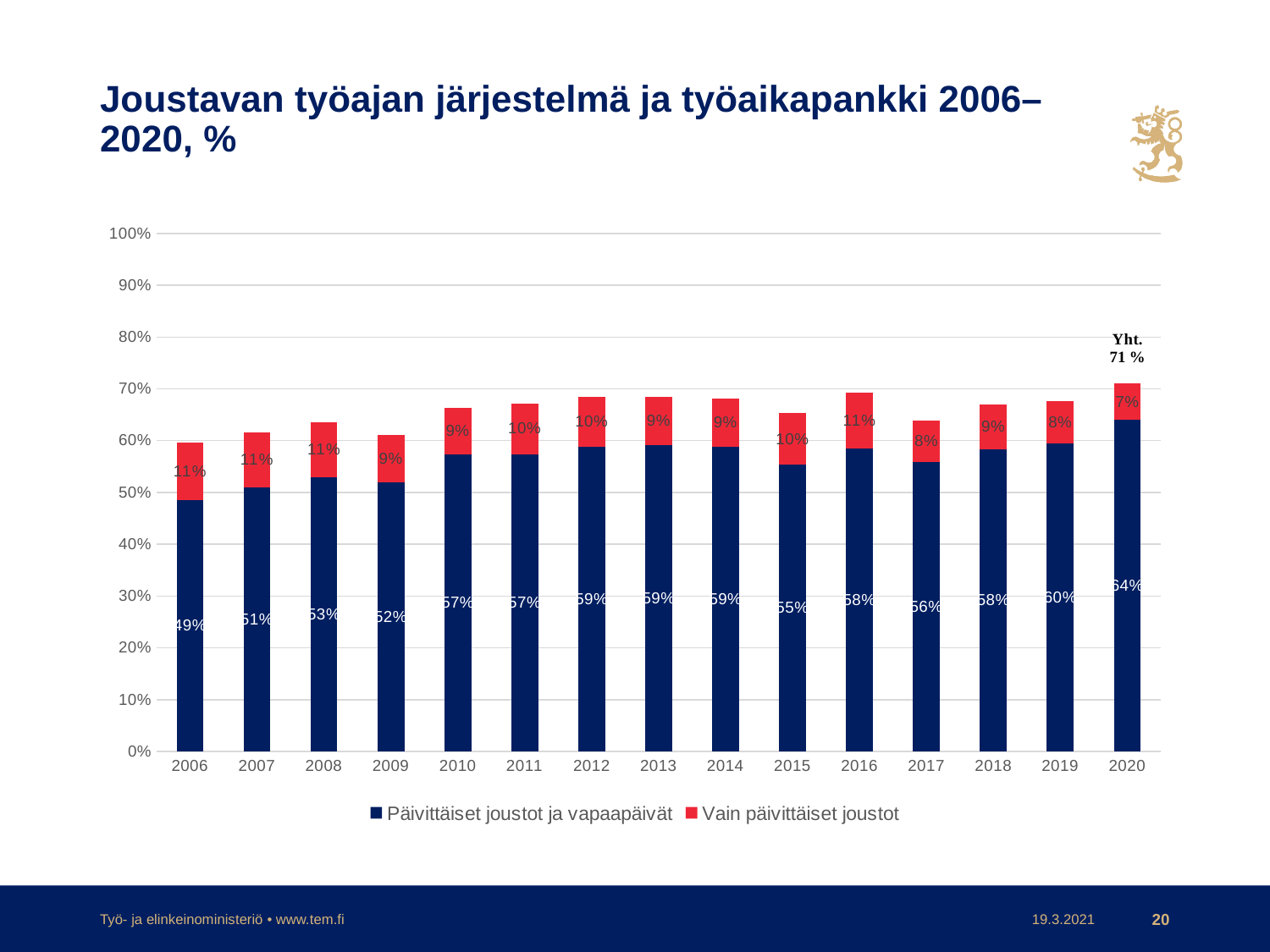

# Joustavan työajan järjestelmä ja työaikapankki 2006–2020, %

### Chart

| Category | Päivittäiset joustot ja vapaapäivät | Vain päivittäiset joustot |
|---|---|---|
| 2006 | 0.48521183053557154 | 0.1111111111111111 |
| 2007 | 0.5093815149409312 | 0.10701876302988186 |
| 2008 | 0.5296108291032149 | 0.10575296108291032 |
| 2009 | 0.5190615835777126 | 0.09188660801564028 |
| 2010 | 0.5734126984126984 | 0.09027777777777776 |
| 2011 | 0.5737425404944586 | 0.09803921568627452 |
| 2012 | 0.5885486018641811 | 0.09653794940079892 |
| 2013 | 0.5911214953271028 | 0.09345794392523364 |
| 2014 | 0.5873959571938169 | 0.09453032104637335 |
| 2015 | 0.5537287140340575 | 0.09923664122137404 |
| 2016 | 0.5848465873512837 | 0.10770194113963683 |
| 2017 | 0.5587703435804702 | 0.07956600361663653 |
| 2018 | 0.5831775700934579 | 0.08722741433021806 |
| 2019 | 0.5953947368421053 | 0.08026315789473686 |
| 2020 | 0.64 | 0.07 |
Työ- ja elinkeinoministeriö • www.tem.fi
19.3.2021
20